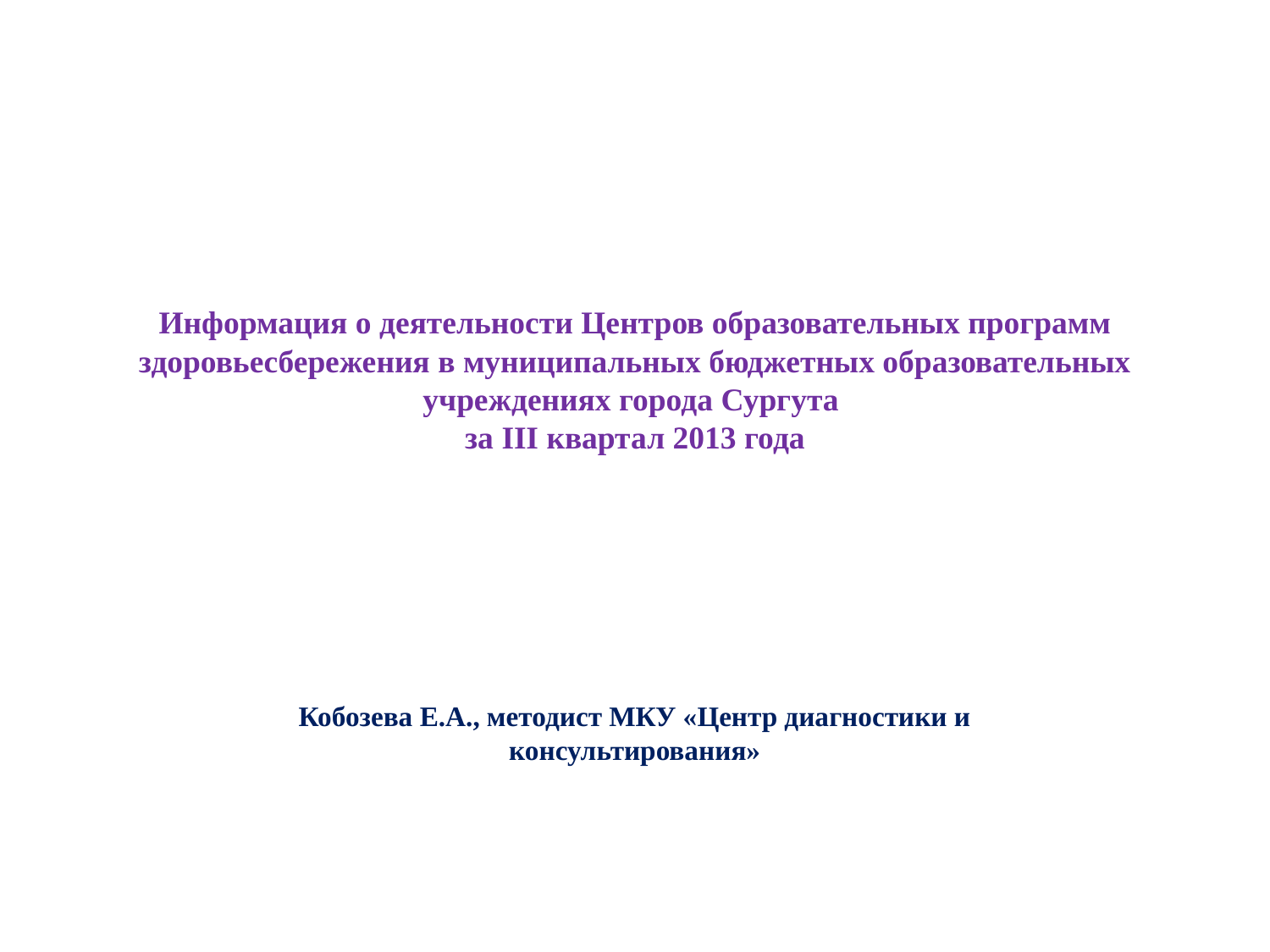

# Информация о деятельности Центров образовательных программ здоровьесбережения в муниципальных бюджетных образовательных учреждениях города Сургута за III квартал 2013 года

Кобозева Е.А., методист МКУ «Центр диагностики и консультирования»